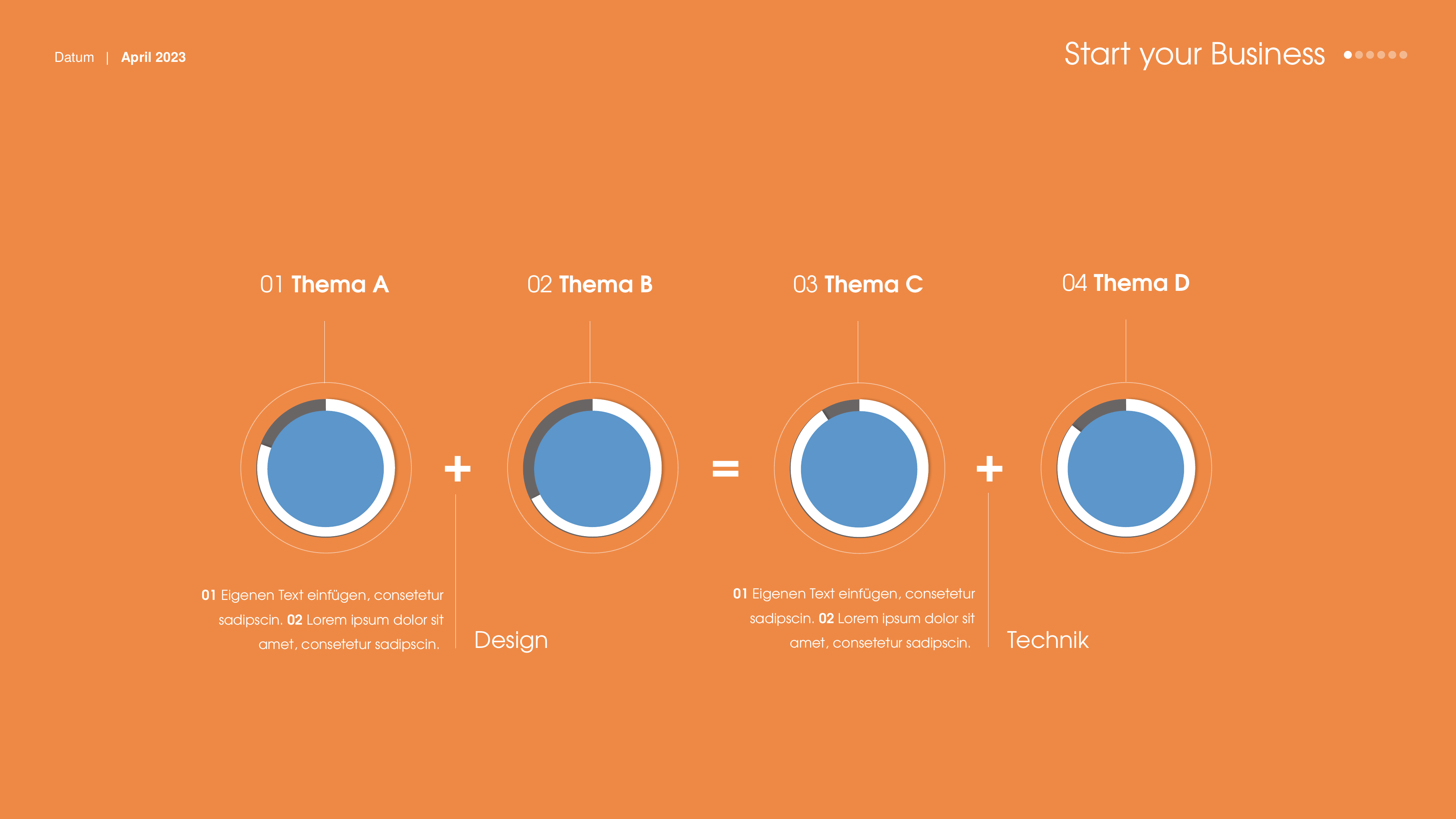

04 Thema D
01 Thema A
02 Thema B
03 Thema C

+
=
+
01 Eigenen Text einfügen, consetetur sadipscin. 02 Lorem ipsum dolor sit amet, consetetur sadipscin.
01 Eigenen Text einfügen, consetetur sadipscin. 02 Lorem ipsum dolor sit amet, consetetur sadipscin.
Design
Technik